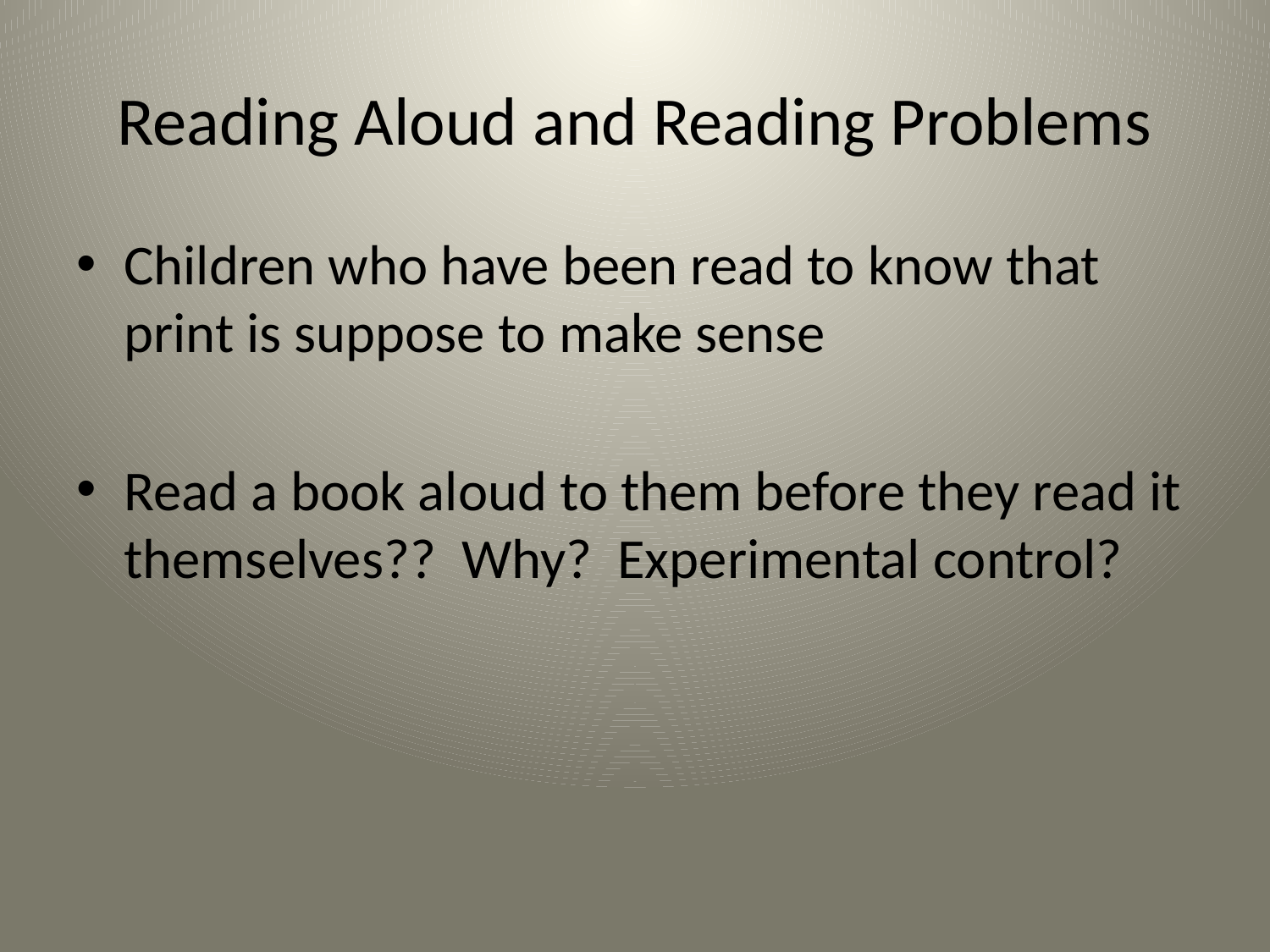

# Reading Aloud and Reading Problems
Children who have been read to know that print is suppose to make sense

Read a book aloud to them before they read it themselves??  Why?  Experimental control?